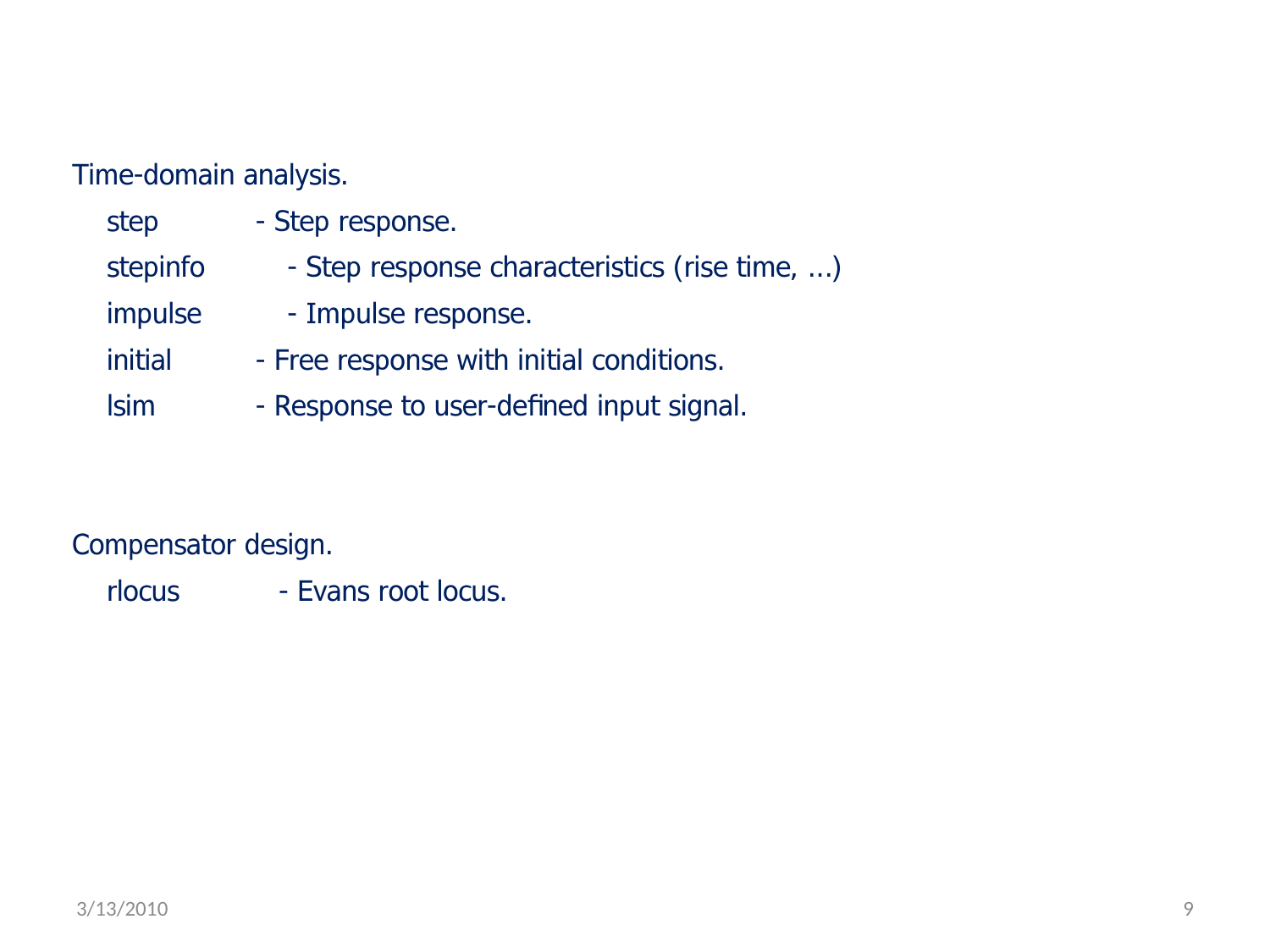

Time-domain analysis.
    step          	 - Step response.
    stepinfo       	 - Step response characteristics (rise time, ...)
    impulse        	 - Impulse response.
    initial        	 - Free response with initial conditions.
    lsim         	 - Response to user-defined input signal.

Compensator design.
    rlocus         	- Evans root locus.

3/13/2010
9